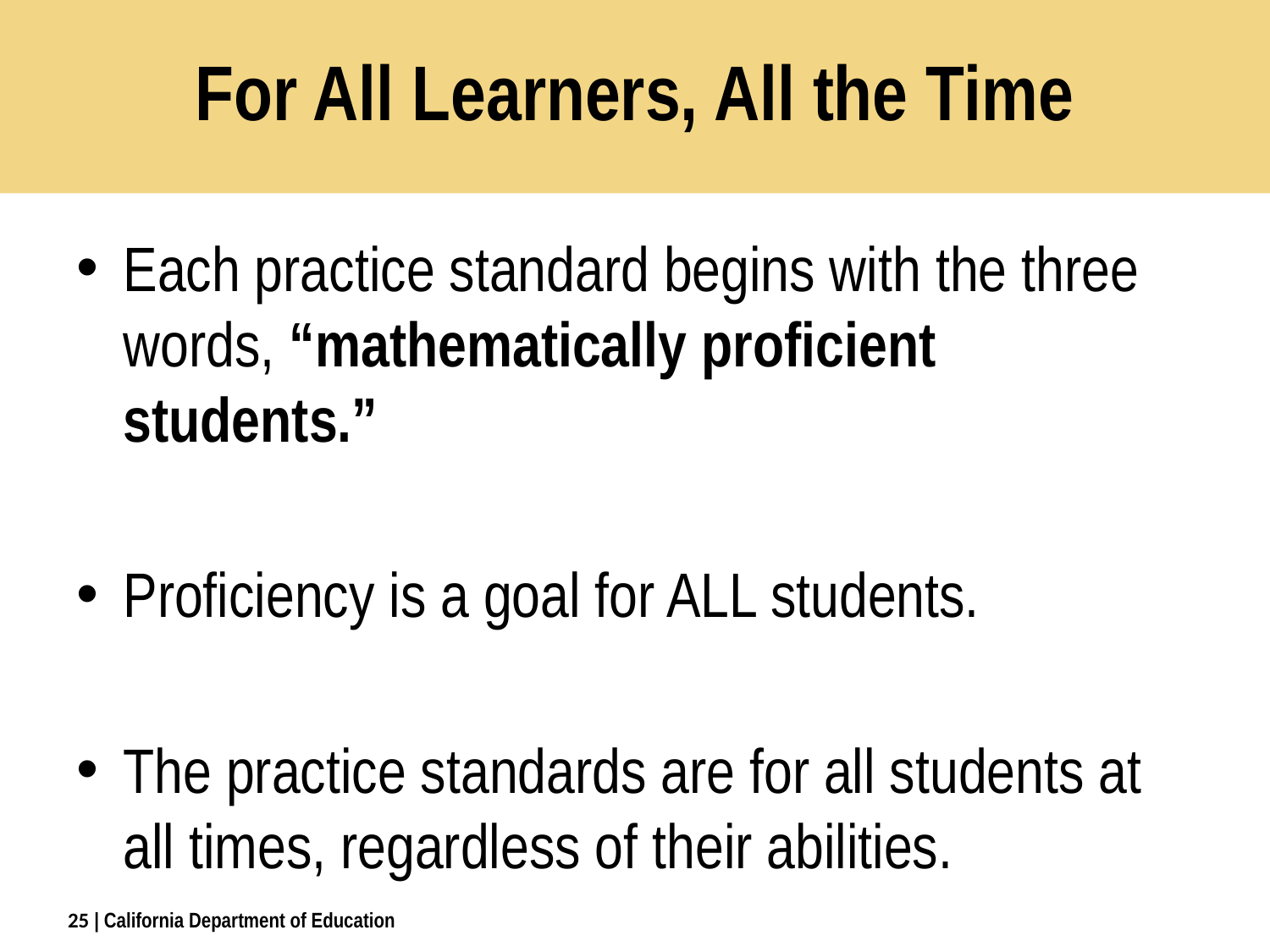

# For All Learners, All the Time
Each practice standard begins with the three words, “mathematically proficient students.”

Proficiency is a goal for ALL students.

The practice standards are for all students at all times, regardless of their abilities.

25
| California Department of Education